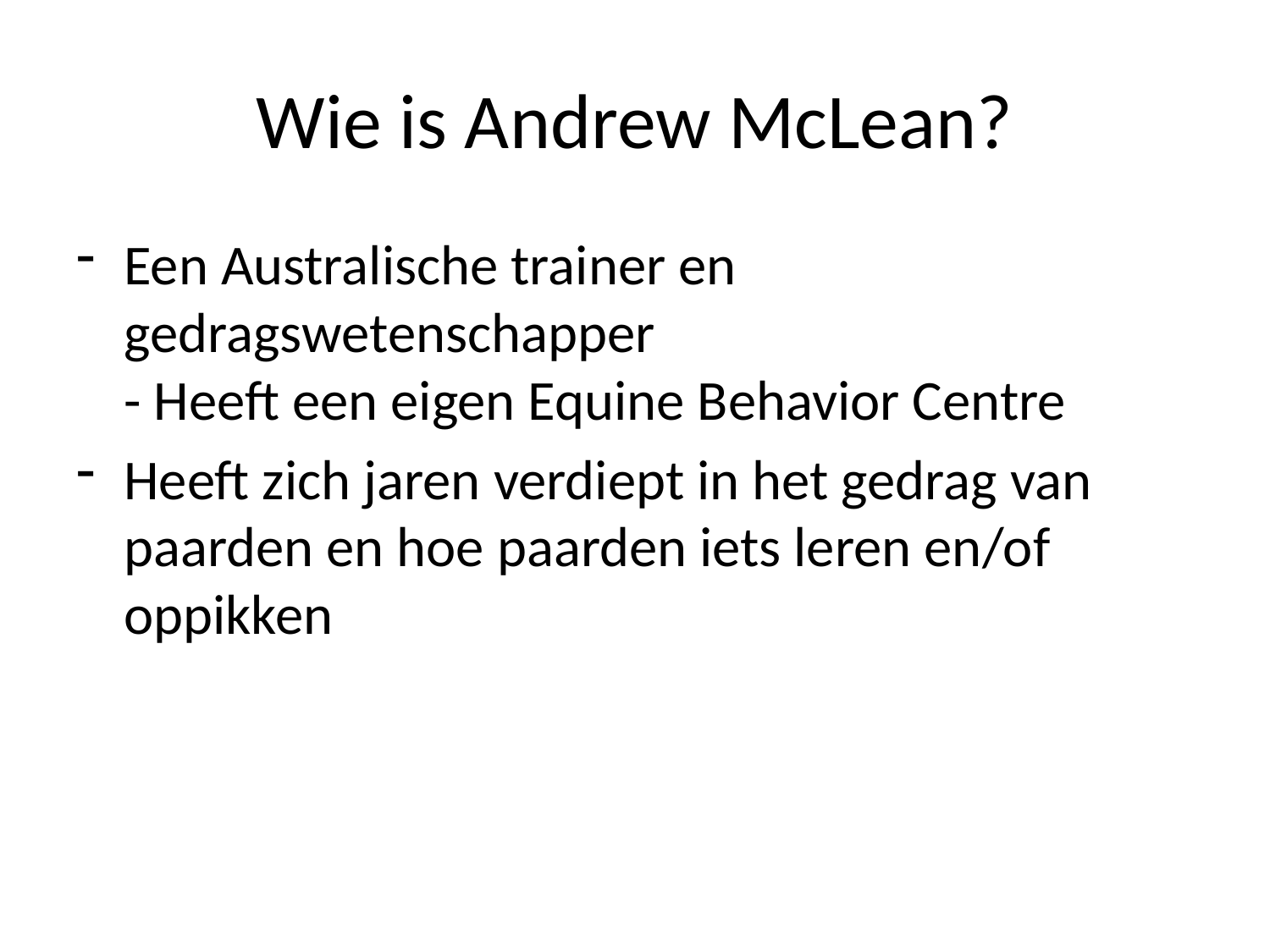

# Wie is Andrew McLean?
Een Australische trainer en gedragswetenschapper
- Heeft een eigen Equine Behavior Centre
Heeft zich jaren verdiept in het gedrag van paarden en hoe paarden iets leren en/of oppikken